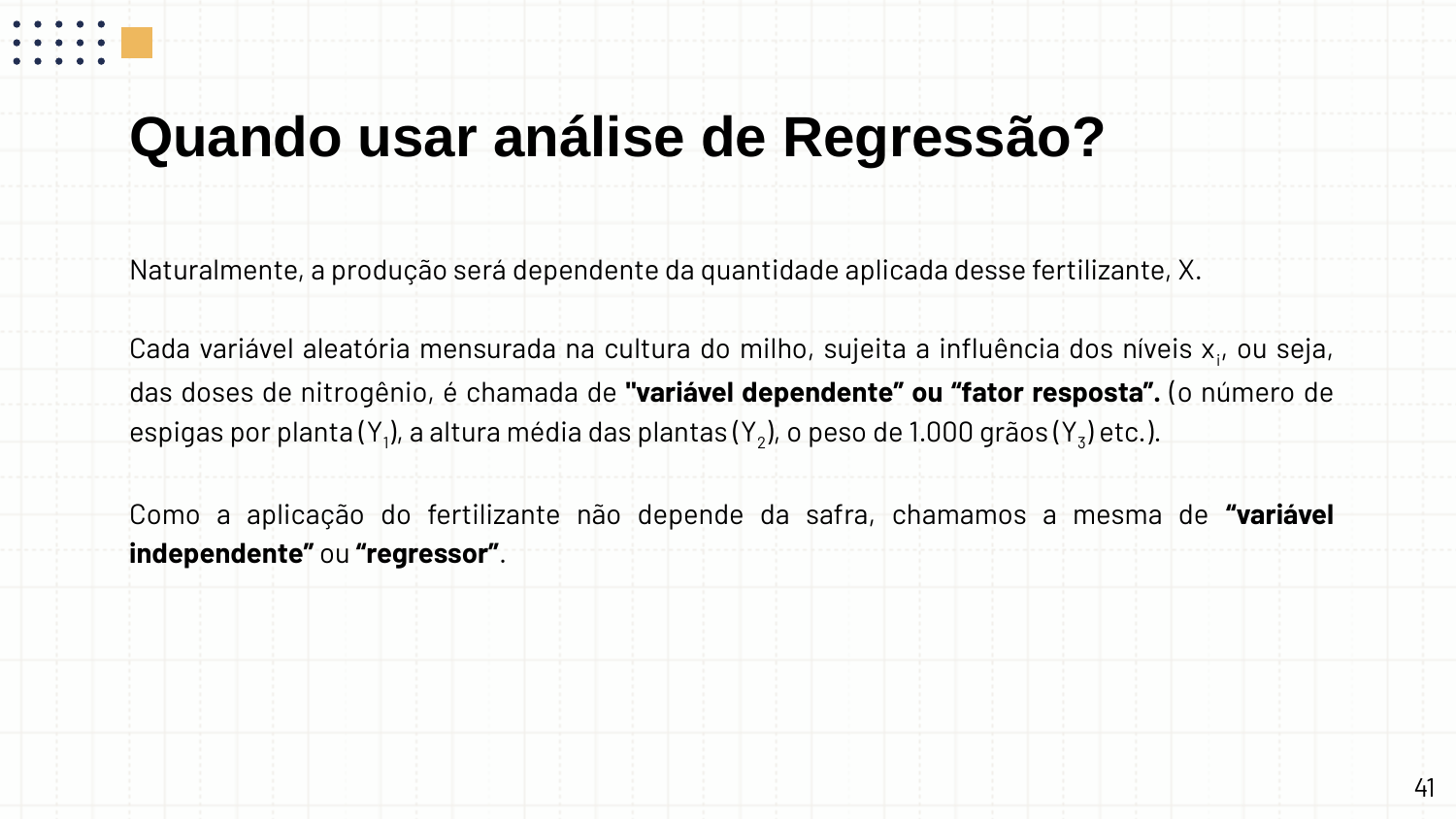

# Quando usar análise de Regressão?

Naturalmente, a produção será dependente da quantidade aplicada desse fertilizante, X.

Cada variável aleatória mensurada na cultura do milho, sujeita a influência dos níveis xi, ou seja, das doses de nitrogênio, é chamada de "variável dependente” ou “fator resposta”. (o número de espigas por planta (Y1), a altura média das plantas (Y2), o peso de 1.000 grãos (Y3) etc.).

Como a aplicação do fertilizante não depende da safra, chamamos a mesma de “variável independente” ou “regressor”.

41